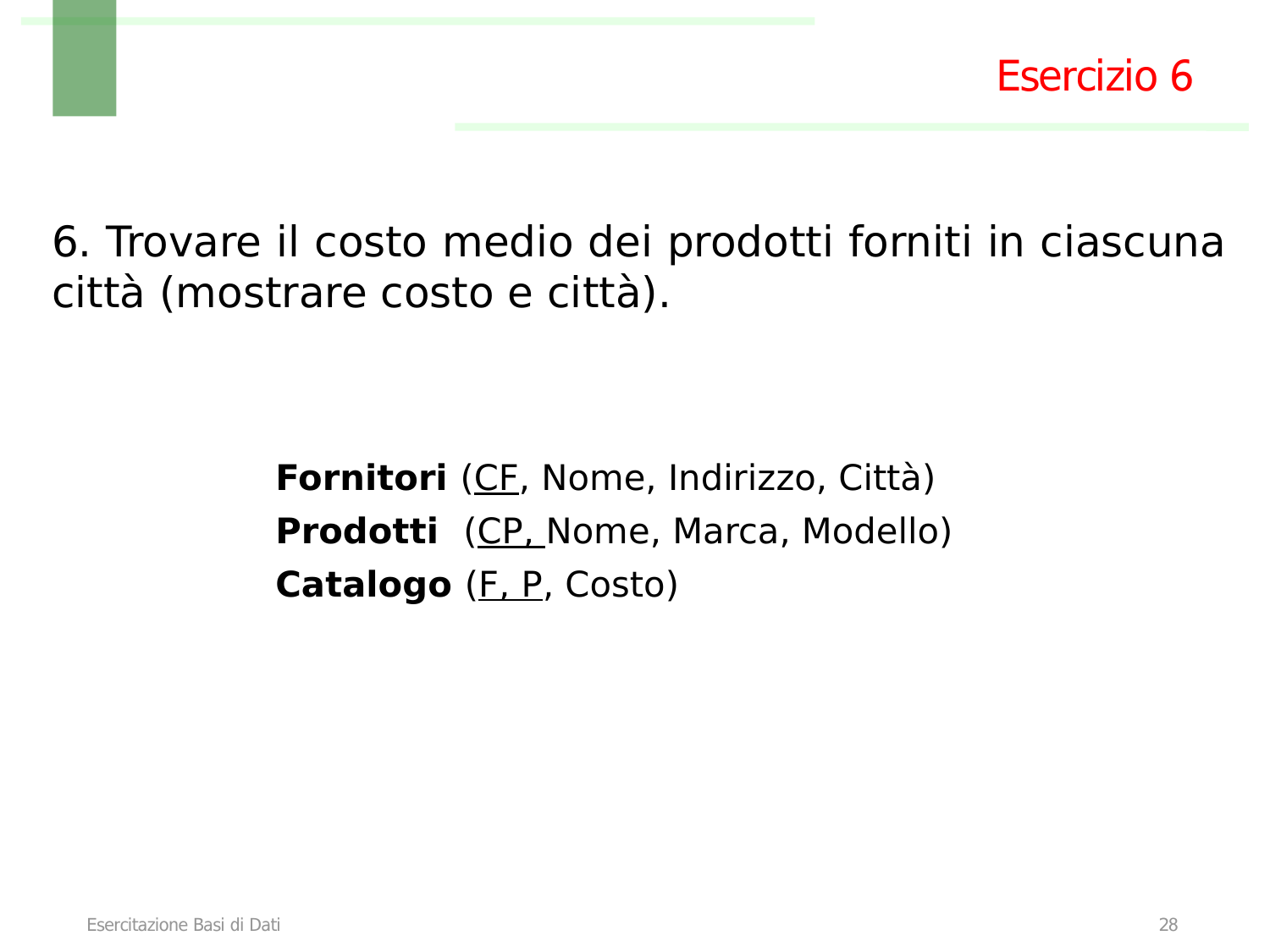

Esercizio 6

6. Trovare il costo medio dei prodotti forniti in ciascuna città (mostrare costo e città).
	Fornitori (CF, Nome, Indirizzo, Città)
	Prodotti  (CP, Nome, Marca, Modello)
	Catalogo (F, P, Costo)